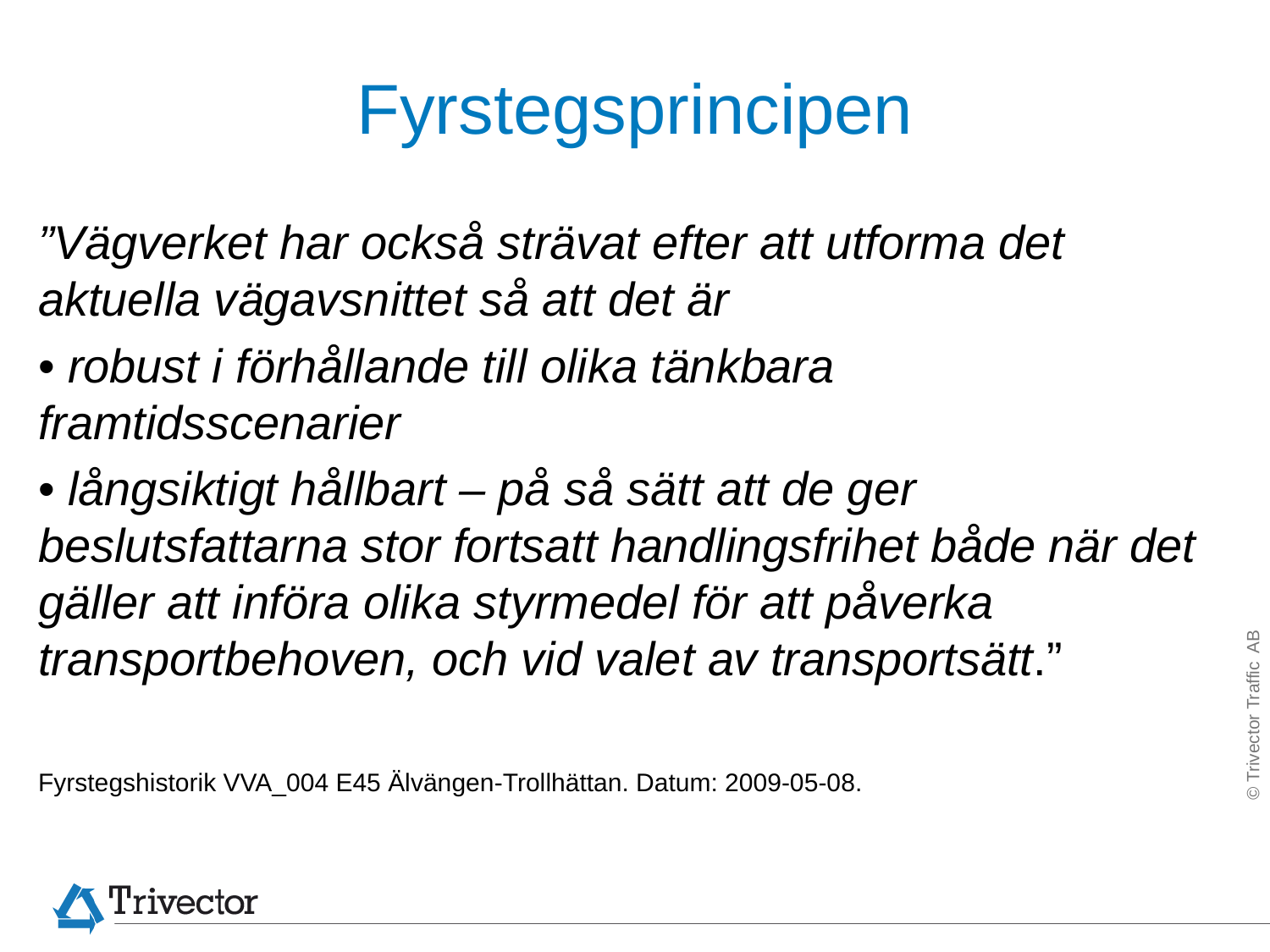

# Fyrstegsprincipen
”Vägverket har också strävat efter att utforma det aktuella vägavsnittet så att det är
• robust i förhållande till olika tänkbara framtidsscenarier
• långsiktigt hållbart – på så sätt att de ger beslutsfattarna stor fortsatt handlingsfrihet både när det gäller att införa olika styrmedel för att påverka transportbehoven, och vid valet av transportsätt.”

Fyrstegshistorik VVA_004 E45 Älvängen-Trollhättan. Datum: 2009-05-08.